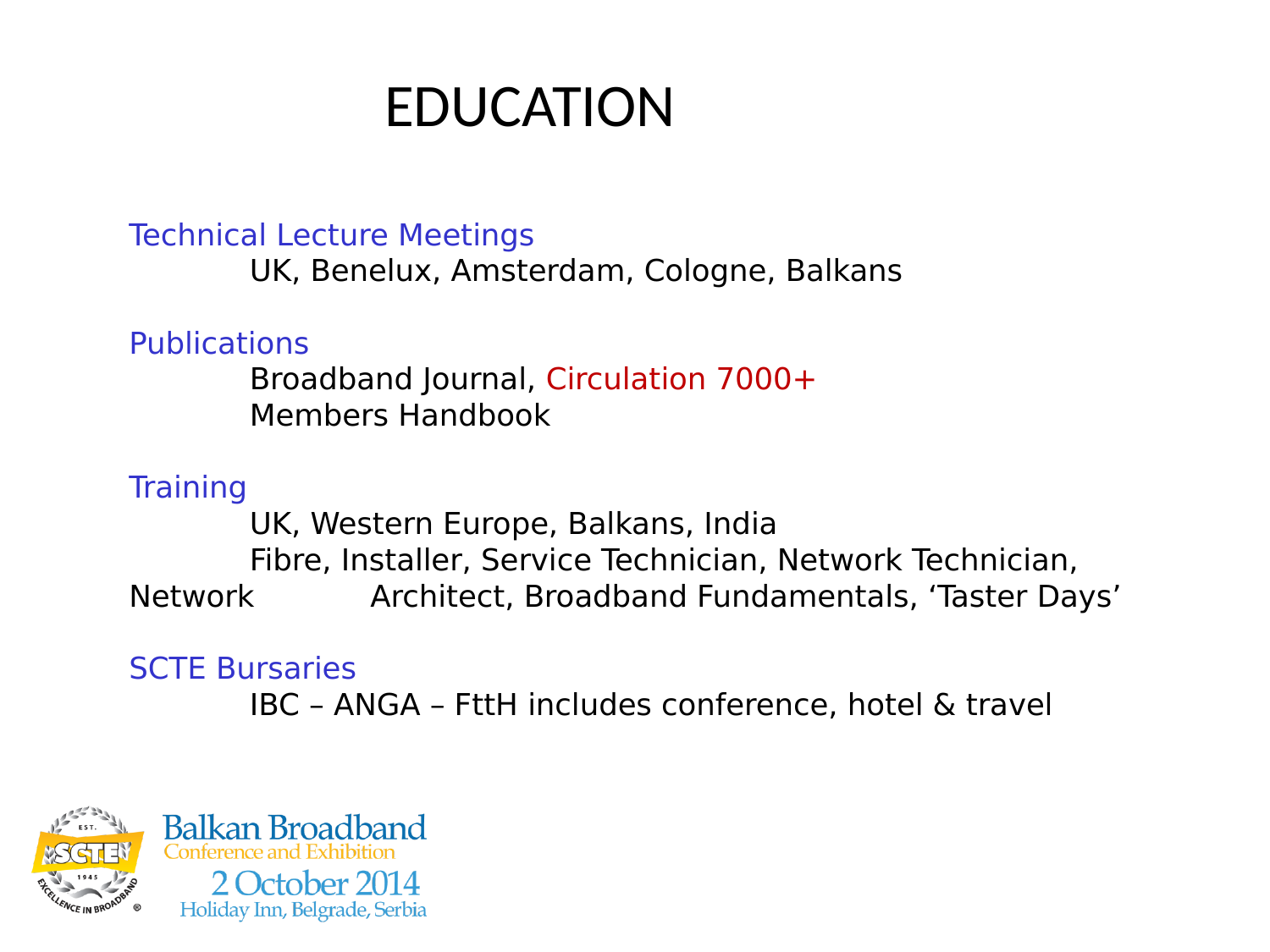

# EDUCATION Technical Lecture Meetings UK, Benelux, Amsterdam, Cologne, Balkans Publications Broadband Journal, Circulation 7000+ Members Handbook Training UK, Western Europe, Balkans, India Fibre, Installer, Service Technician, Network Technician, Network 	Architect, Broadband Fundamentals, ‘Taster Days’ SCTE Bursaries IBC – ANGA – FttH includes conference, hotel & travel